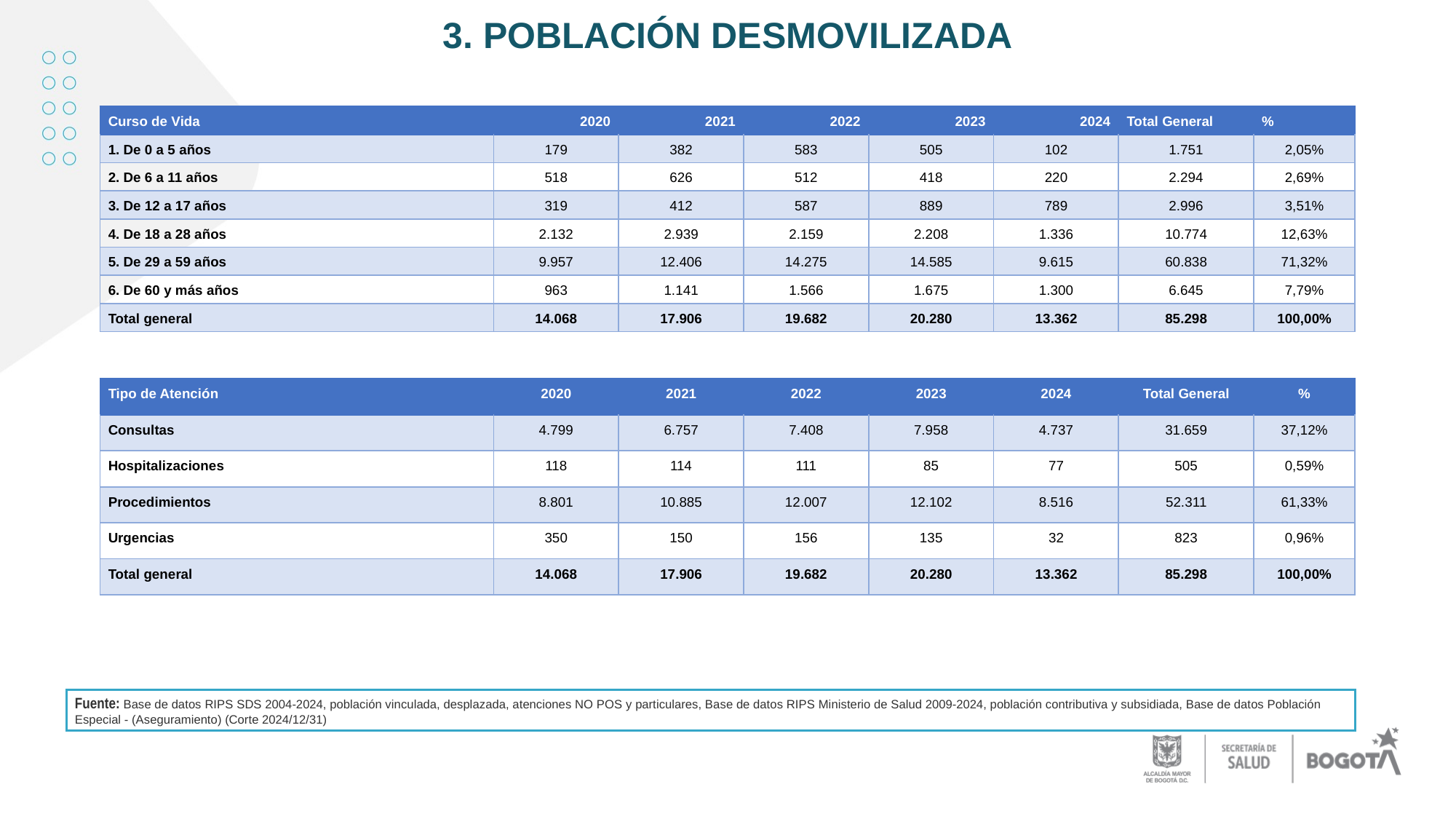

# 3. POBLACIÓN DESMOVILIZADA
| Curso de Vida | 2020 | 2021 | 2022 | 2023 | 2024 | Total General | % |
| --- | --- | --- | --- | --- | --- | --- | --- |
| 1. De 0 a 5 años | 179 | 382 | 583 | 505 | 102 | 1.751 | 2,05% |
| 2. De 6 a 11 años | 518 | 626 | 512 | 418 | 220 | 2.294 | 2,69% |
| 3. De 12 a 17 años | 319 | 412 | 587 | 889 | 789 | 2.996 | 3,51% |
| 4. De 18 a 28 años | 2.132 | 2.939 | 2.159 | 2.208 | 1.336 | 10.774 | 12,63% |
| 5. De 29 a 59 años | 9.957 | 12.406 | 14.275 | 14.585 | 9.615 | 60.838 | 71,32% |
| 6. De 60 y más años | 963 | 1.141 | 1.566 | 1.675 | 1.300 | 6.645 | 7,79% |
| Total general | 14.068 | 17.906 | 19.682 | 20.280 | 13.362 | 85.298 | 100,00% |
| Tipo de Atención | 2020 | 2021 | 2022 | 2023 | 2024 | Total General | % |
| --- | --- | --- | --- | --- | --- | --- | --- |
| Consultas | 4.799 | 6.757 | 7.408 | 7.958 | 4.737 | 31.659 | 37,12% |
| Hospitalizaciones | 118 | 114 | 111 | 85 | 77 | 505 | 0,59% |
| Procedimientos | 8.801 | 10.885 | 12.007 | 12.102 | 8.516 | 52.311 | 61,33% |
| Urgencias | 350 | 150 | 156 | 135 | 32 | 823 | 0,96% |
| Total general | 14.068 | 17.906 | 19.682 | 20.280 | 13.362 | 85.298 | 100,00% |
Fuente: Base de datos RIPS SDS 2004-2024, población vinculada, desplazada, atenciones NO POS y particulares, Base de datos RIPS Ministerio de Salud 2009-2024, población contributiva y subsidiada, Base de datos Población Especial - (Aseguramiento) (Corte 2024/12/31)